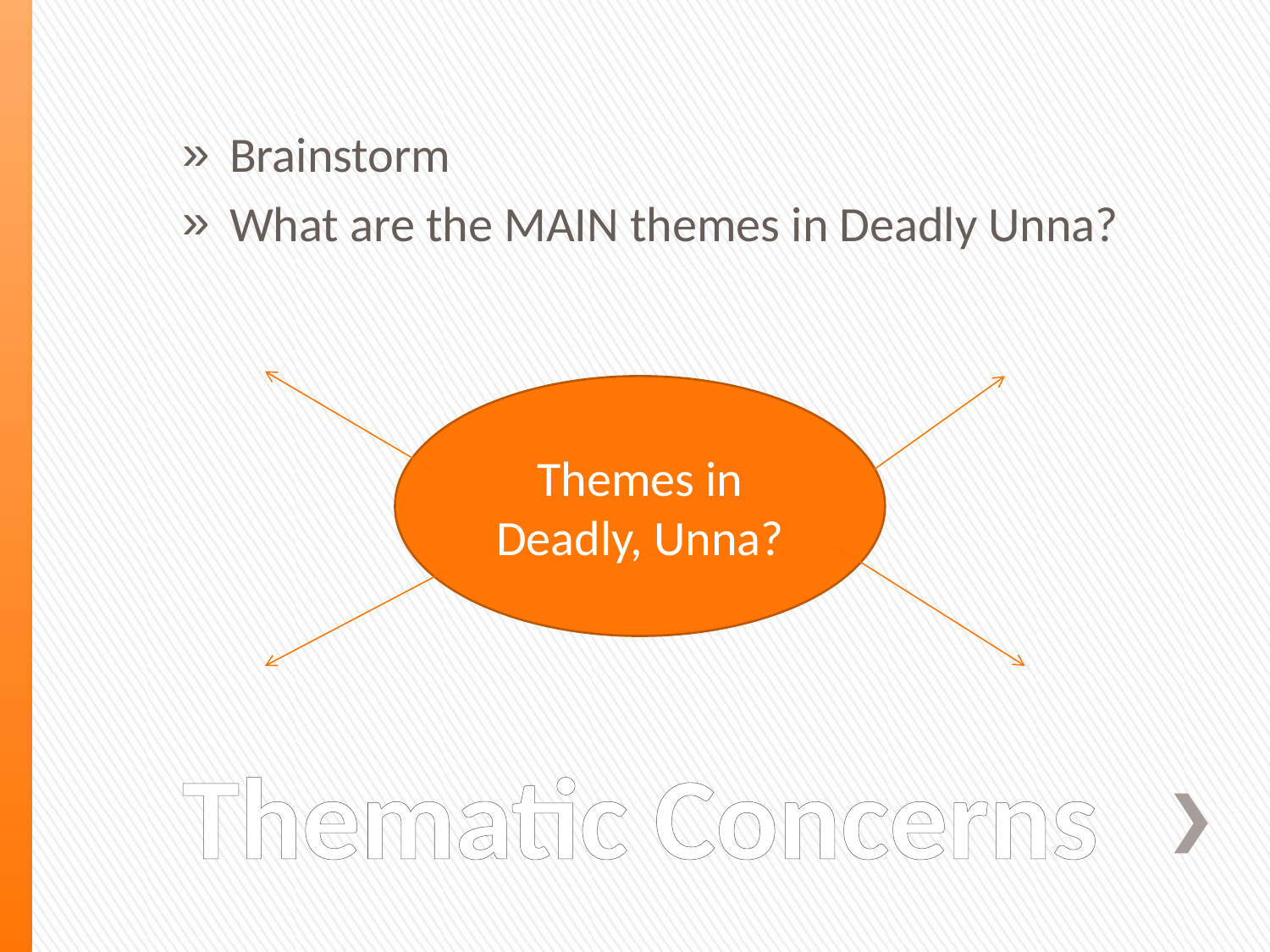

Brainstorm
What are the MAIN themes in Deadly Unna?

Themes in Deadly, Unna?
# Thematic Concerns